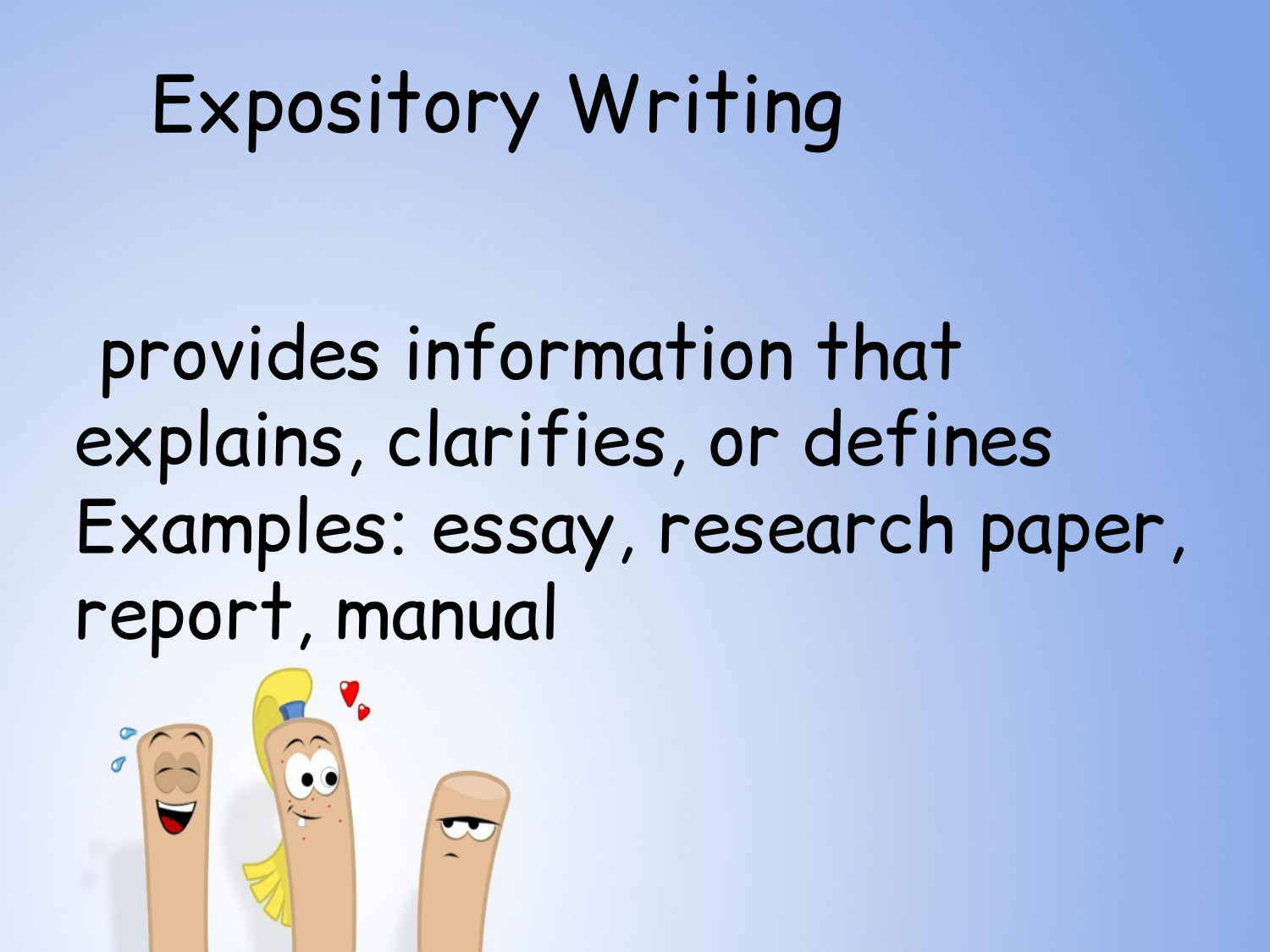

# Expository Writing
 provides information that explains, clarifies, or defines
Examples: essay, research paper, report, manual